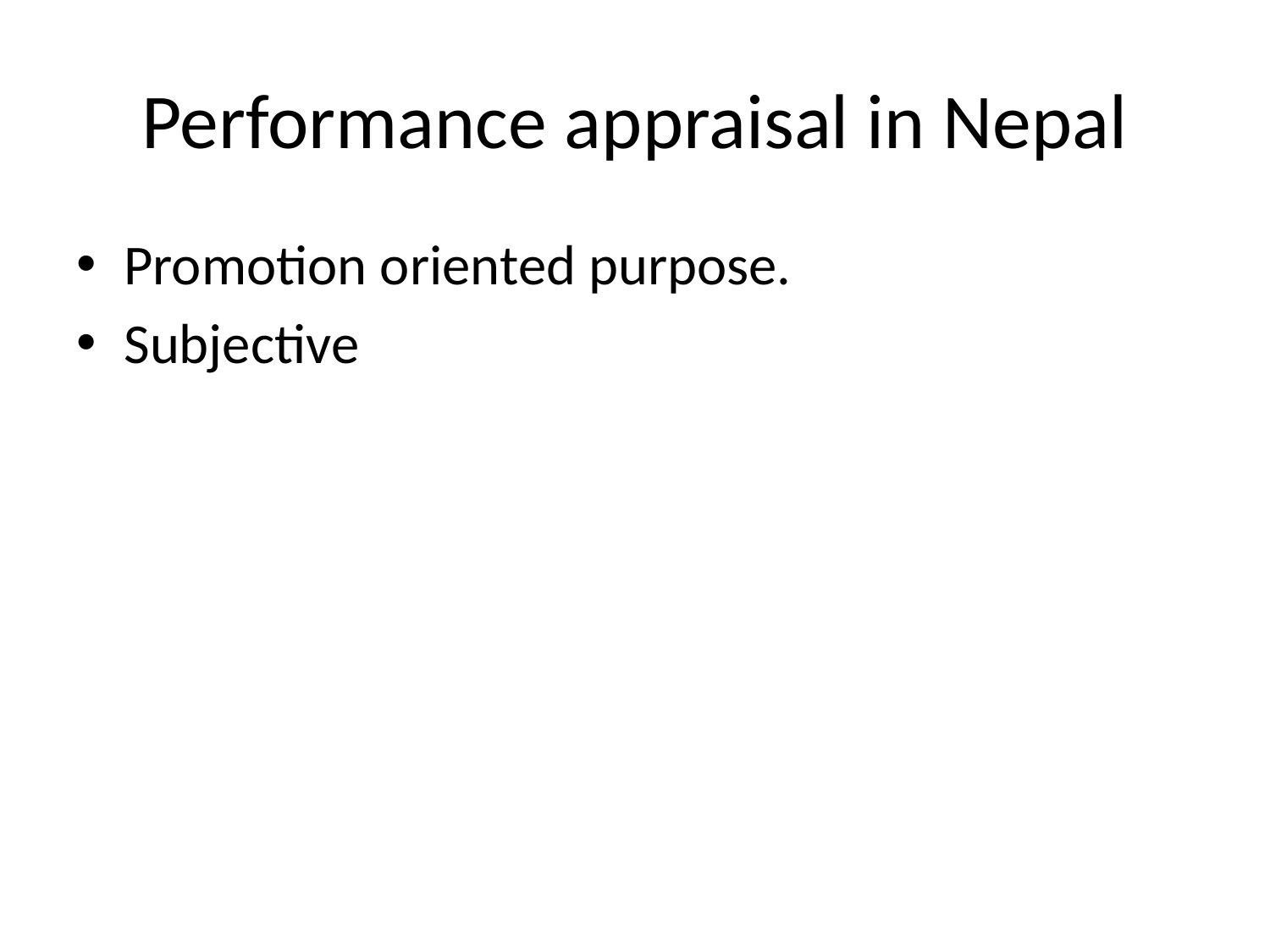

# Performance appraisal in Nepal
Promotion oriented purpose.
Subjective